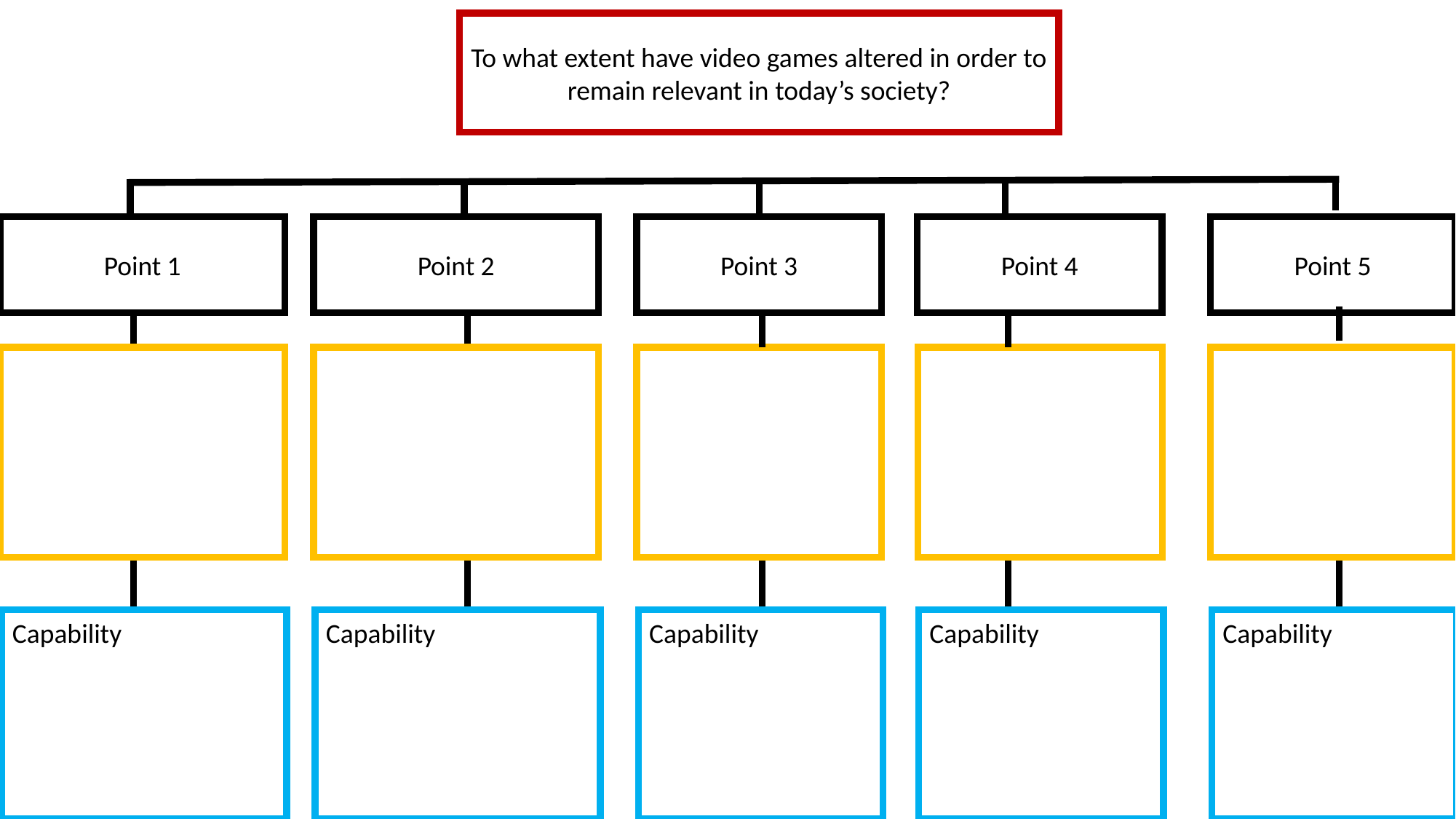

To what extent have video games altered in order to remain relevant in today’s society?
Point 1
Point 3
Point 4
Point 2
Point 5

Capability

Capability

Capability

Capability

Capability